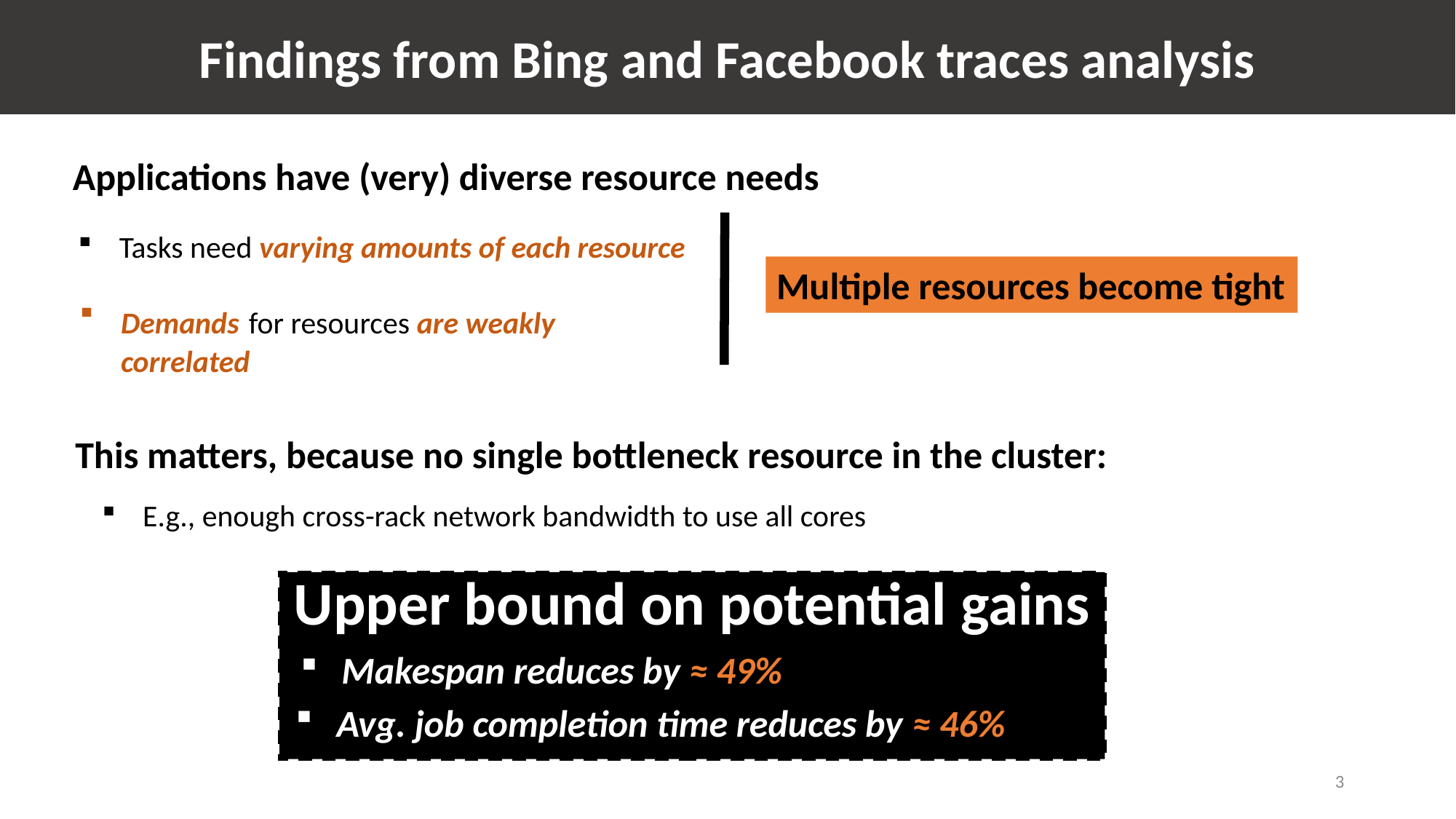

Findings from Bing and Facebook traces analysis
Applications have (very) diverse resource needs
Tasks need varying amounts of each resource
Multiple resources become tight
Demands for resources are weakly correlated
This matters, because no single bottleneck resource in the cluster:
E.g., enough cross-rack network bandwidth to use all cores
Upper bound on potential gains

Makespan reduces by ≈ 49%
Avg. job completion time reduces by ≈ 46%
3